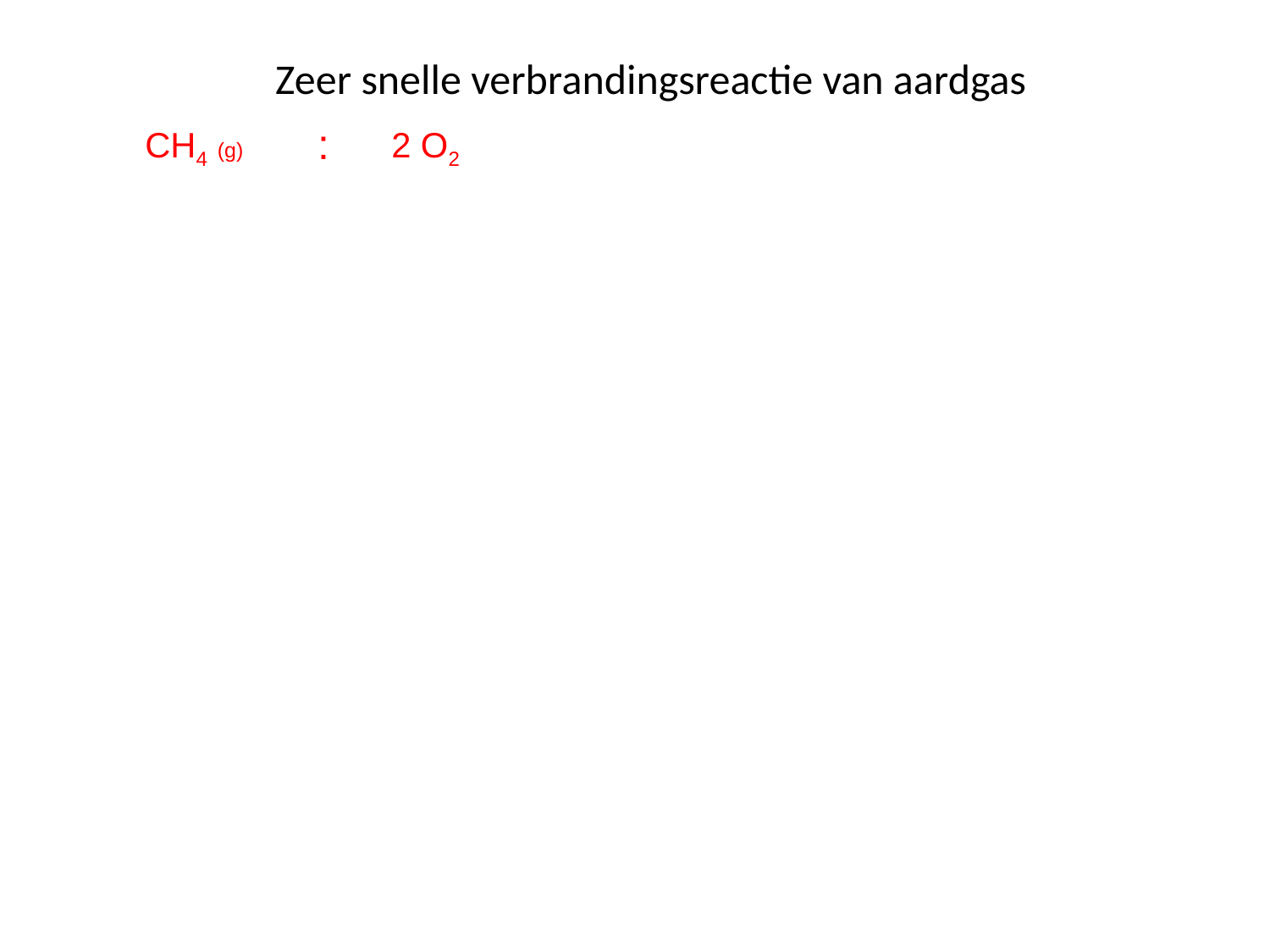

Zeer snelle verbrandingsreactie van aardgas
:
        CH4 (g)                         2 O2 (g)